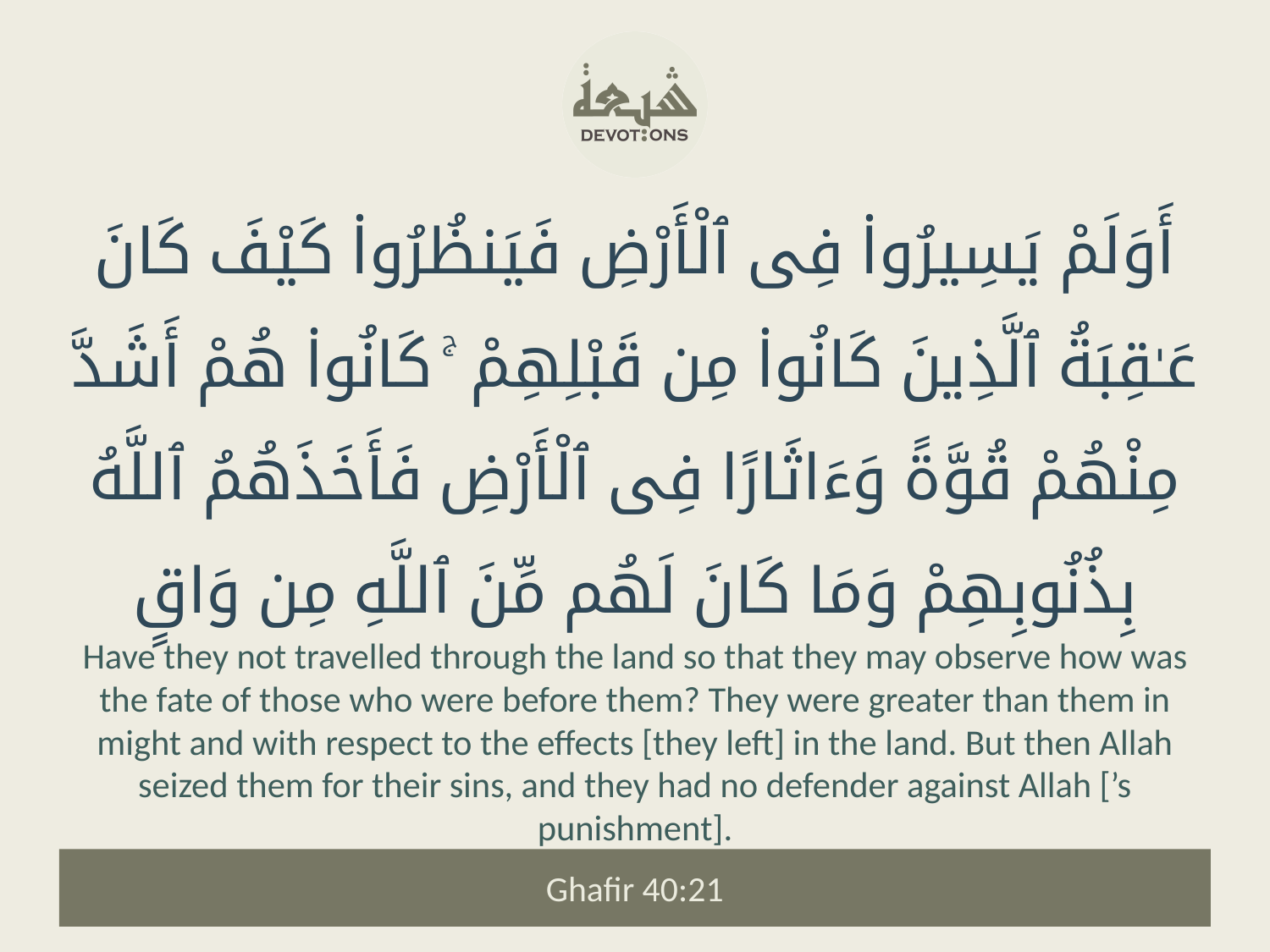

أَوَلَمْ يَسِيرُوا۟ فِى ٱلْأَرْضِ فَيَنظُرُوا۟ كَيْفَ كَانَ عَـٰقِبَةُ ٱلَّذِينَ كَانُوا۟ مِن قَبْلِهِمْ ۚ كَانُوا۟ هُمْ أَشَدَّ مِنْهُمْ قُوَّةً وَءَاثَارًا فِى ٱلْأَرْضِ فَأَخَذَهُمُ ٱللَّهُ بِذُنُوبِهِمْ وَمَا كَانَ لَهُم مِّنَ ٱللَّهِ مِن وَاقٍ
Have they not travelled through the land so that they may observe how was the fate of those who were before them? They were greater than them in might and with respect to the effects [they left] in the land. But then Allah seized them for their sins, and they had no defender against Allah [’s punishment].
Ghafir 40:21